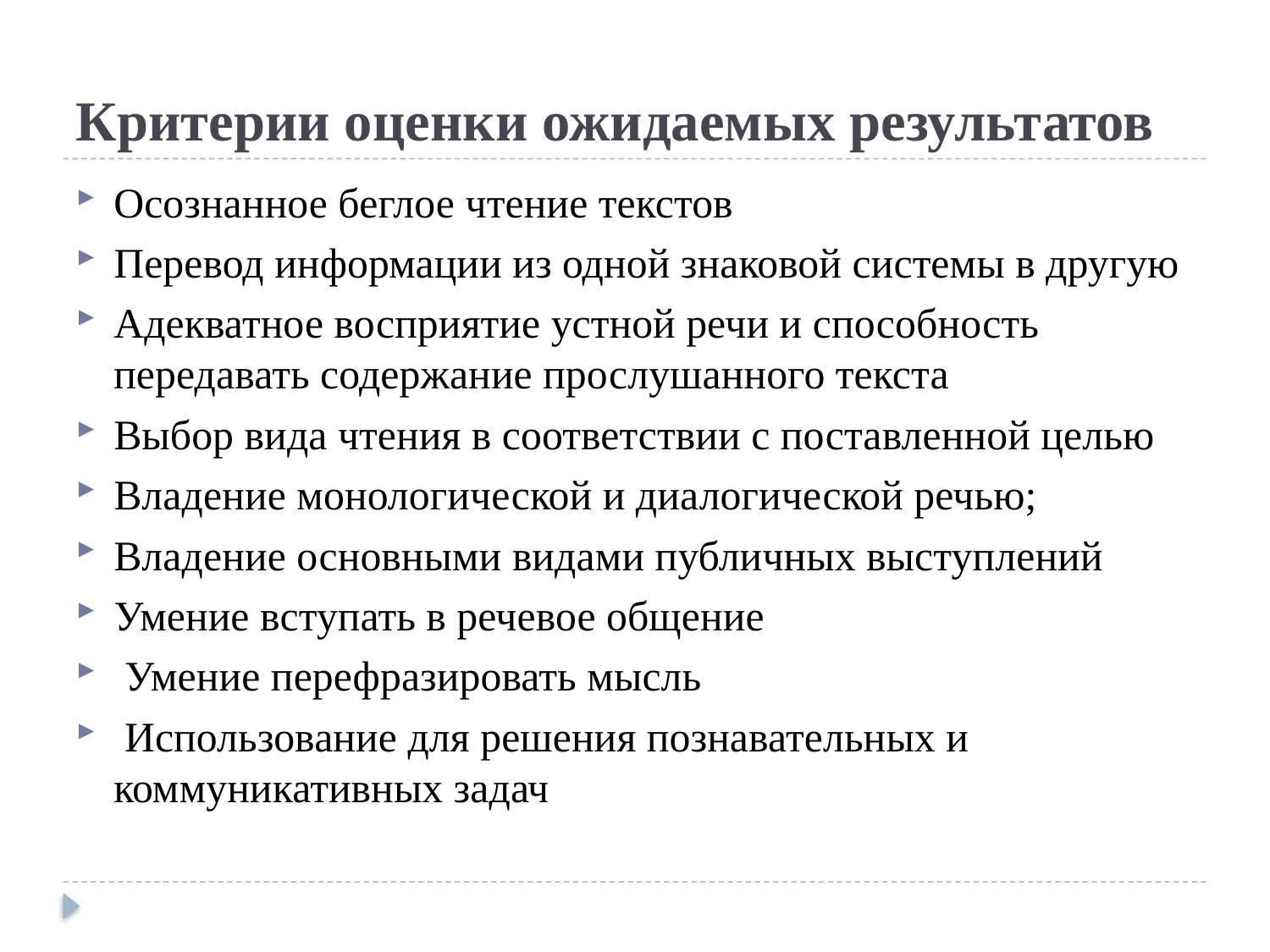

# Критерии оценки ожидаемых результатов
Осознанное беглое чтение текстов
Перевод информации из одной знаковой системы в другую
Адекватное восприятие устной речи и способность передавать содержание прослушанного текста
Выбор вида чтения в соответствии с поставленной целью
Владение монологической и диалогической речью;
Владение основными видами публичных выступлений
Умение вступать в речевое общение
 Умение перефразировать мысль
 Использование для решения познавательных и коммуникативных задач